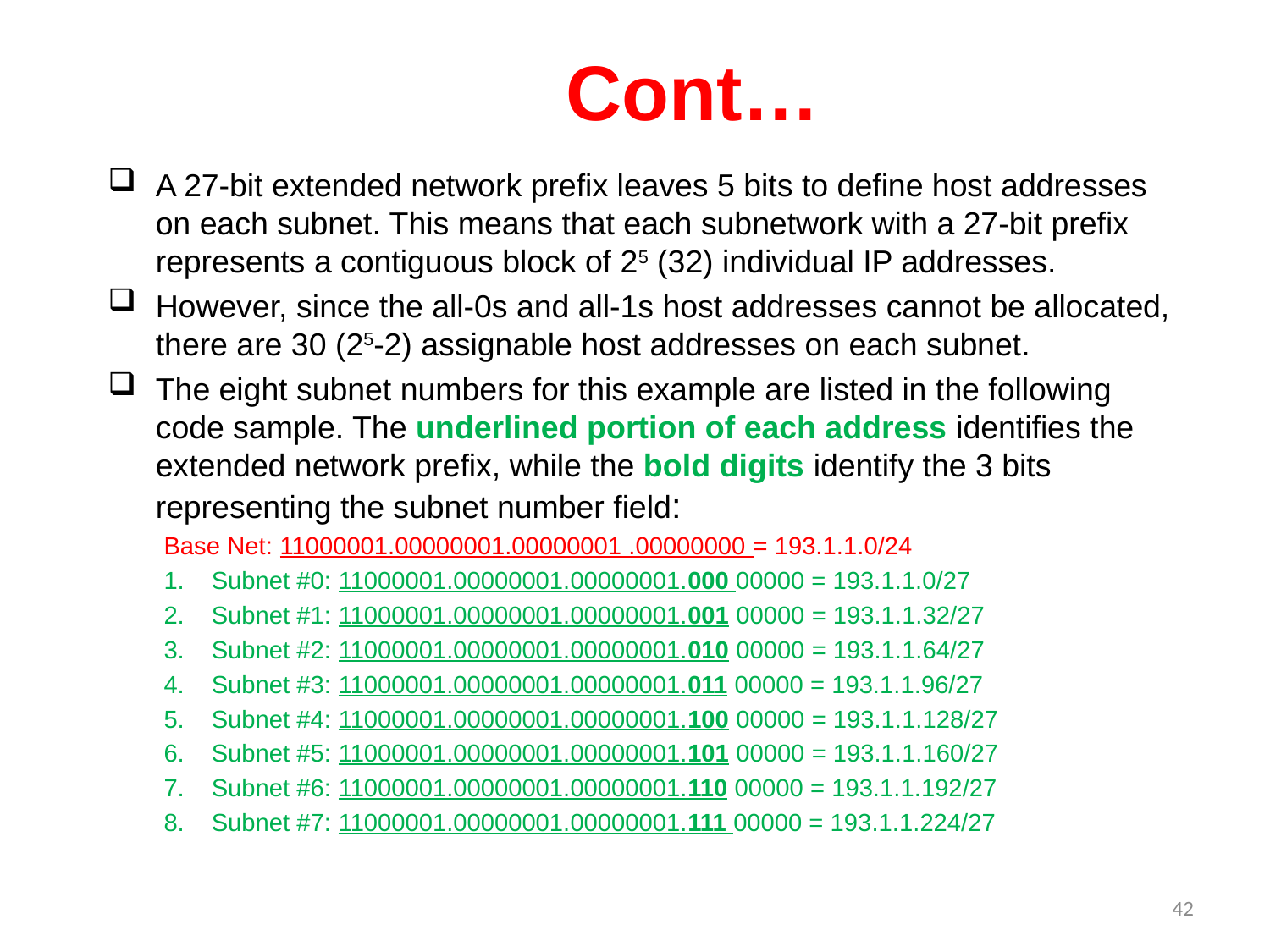

# Cont…
A 27-bit extended network prefix leaves 5 bits to define host addresses on each subnet. This means that each subnetwork with a 27-bit prefix represents a contiguous block of 25 (32) individual IP addresses.
However, since the all-0s and all-1s host addresses cannot be allocated, there are 30 (25-2) assignable host addresses on each subnet.
The eight subnet numbers for this example are listed in the following code sample. The underlined portion of each address identifies the extended network prefix, while the bold digits identify the 3 bits representing the subnet number field:
Base Net: 11000001.00000001.00000001 .00000000 = 193.1.1.0/24
Subnet #0: 11000001.00000001.00000001.000 00000 = 193.1.1.0/27
Subnet #1: 11000001.00000001.00000001.001 00000 = 193.1.1.32/27
Subnet #2: 11000001.00000001.00000001.010 00000 = 193.1.1.64/27
Subnet #3: 11000001.00000001.00000001.011 00000 = 193.1.1.96/27
Subnet #4: 11000001.00000001.00000001.100 00000 = 193.1.1.128/27
Subnet #5: 11000001.00000001.00000001.101 00000 = 193.1.1.160/27
Subnet #6: 11000001.00000001.00000001.110 00000 = 193.1.1.192/27
Subnet #7: 11000001.00000001.00000001.111 00000 = 193.1.1.224/27
42